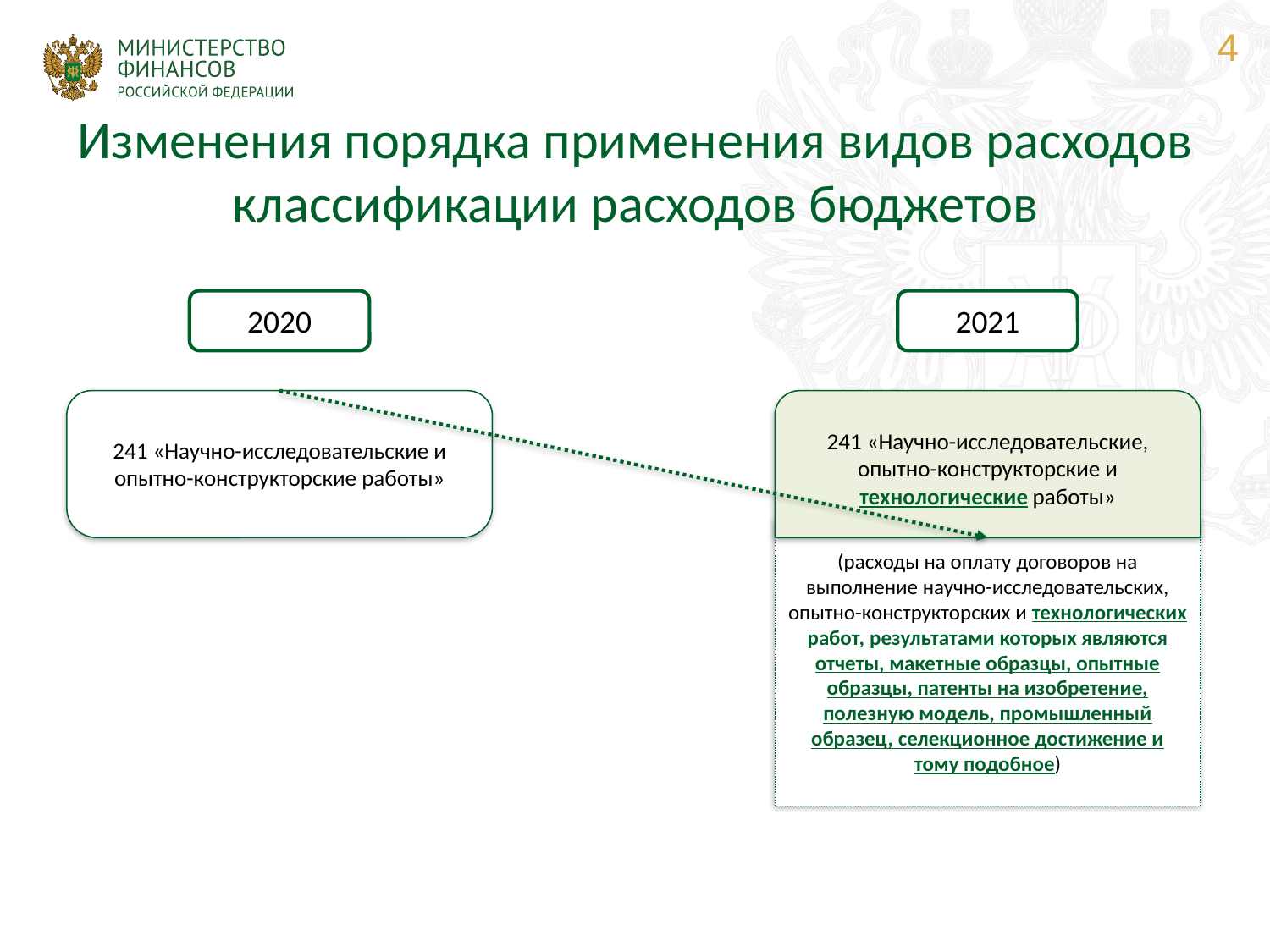

4
# Изменения порядка применения видов расходов классификации расходов бюджетов
2020
2021
241 «Научно-исследовательские и опытно-конструкторские работы»
241 «Научно-исследовательские, опытно-конструкторские и технологические работы»
(расходы на оплату договоров на выполнение научно-исследовательских, опытно-конструкторских и технологических работ, результатами которых являются отчеты, макетные образцы, опытные образцы, патенты на изобретение, полезную модель, промышленный образец, селекционное достижение и тому подобное)